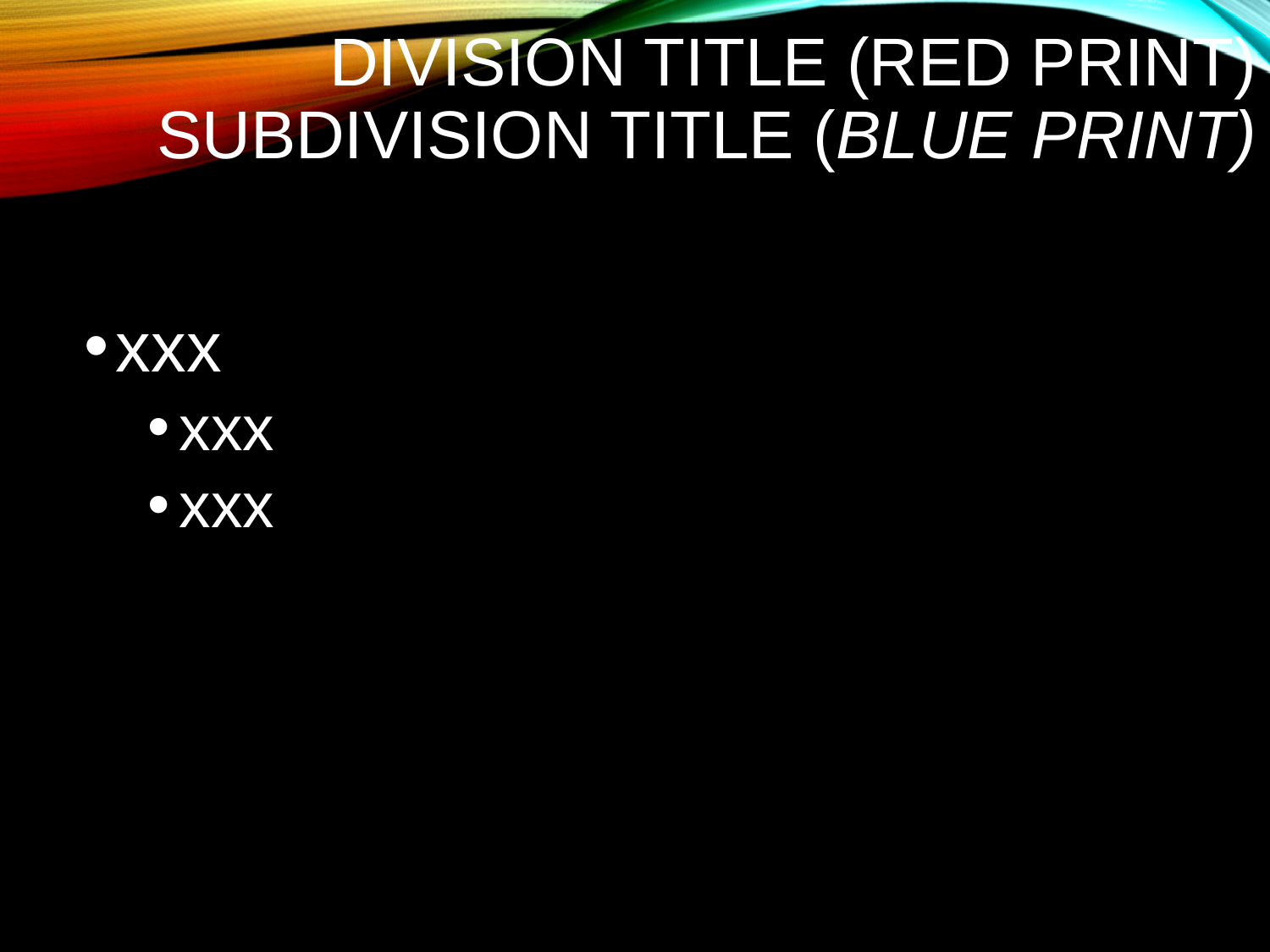

# Division title (red print) subdivision title (blue print)
xxx
xxx
xxx